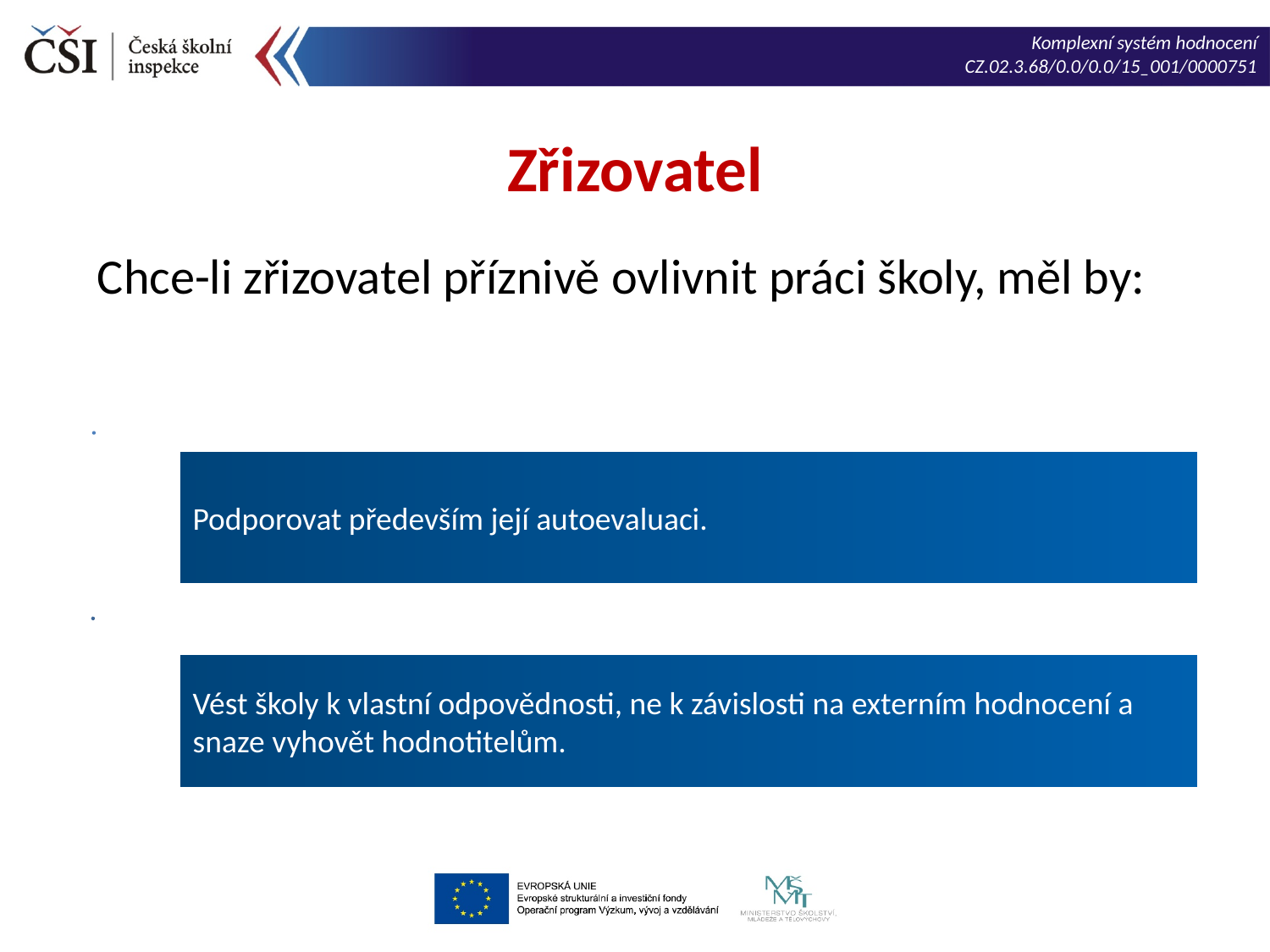

Zřizovatel
Chce-li zřizovatel příznivě ovlivnit práci školy, měl by:
Podporovat především její autoevaluaci.
Vést školy k vlastní odpovědnosti, ne k závislosti na externím hodnocení a snaze vyhovět hodnotitelům.